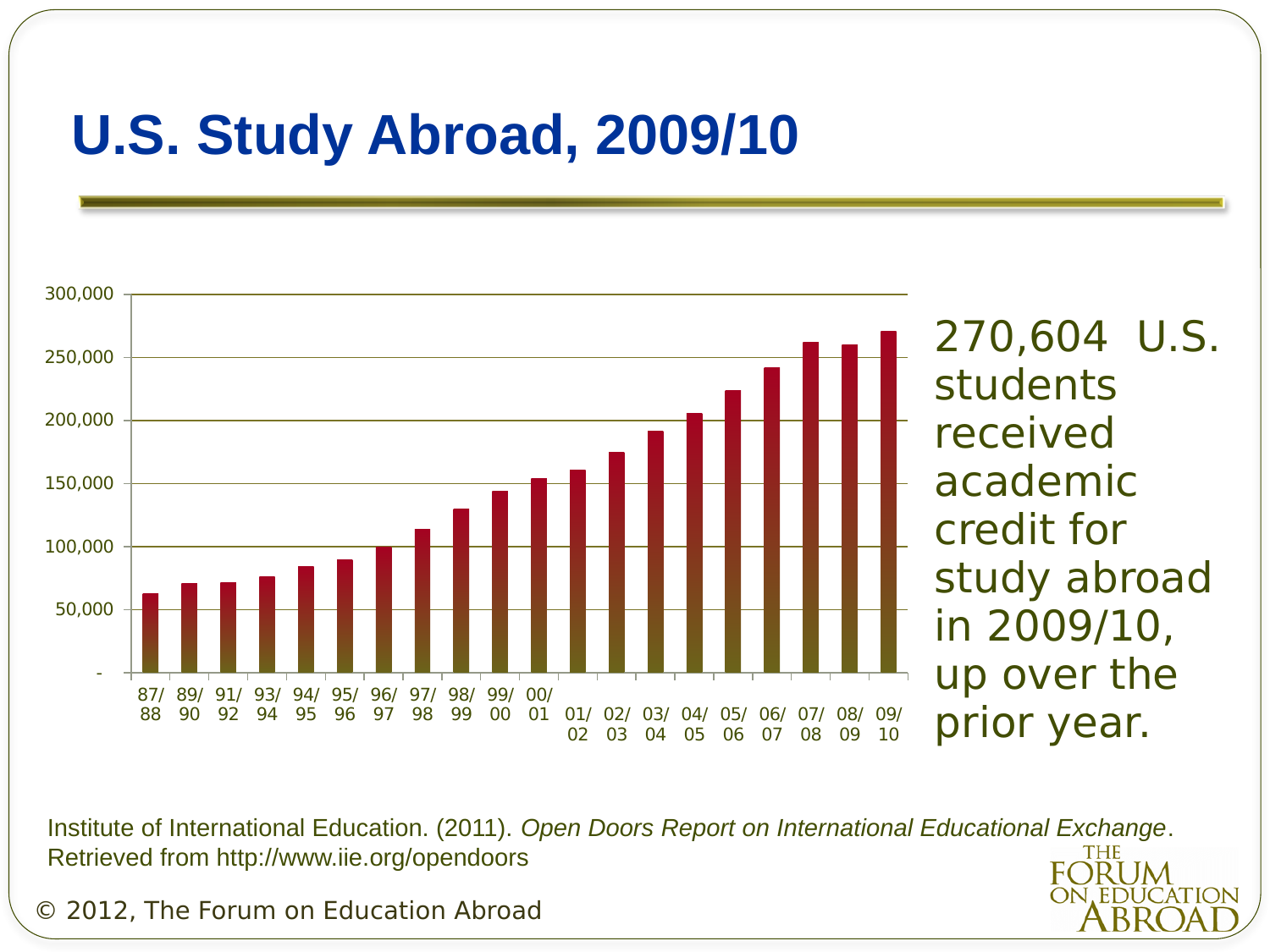

U.S. Study Abroad, 2009/10

### Chart

| Category |  |
|---|---|
| 87/88 | 62341.0 |
| 89/90 | 70727.0 |
| 91/92 | 71154.0 |
| 93/94 | 76302.0 |
| 94/95 | 84403.0 |
| 95/96 | 89242.0 |
| 96/97 | 99448.0 |
| 97/98 | 113959.0 |
| 98/99 | 129770.0 |
| 99/00 | 143590.0 |
| 00/01 | 154168.0 |
|  01/02 | 160920.0 |
|  02/03 | 174629.0 |
|  03/04 | 191321.0 |
|  04/05 | 205983.0 |
|  05/06 | 223534.0 |
|  06/07 | 241791.0 |
|  07/08 | 262276.0 |
|  08/09 | 260327.0 |
|  09/10 | 270604.0 |
	270,604  U.S. students received academic credit for study abroad in 2009/10, up over the prior year.
Institute of International Education. (2011). Open Doors Report on International Educational Exchange. Retrieved from http://www.iie.org/opendoors